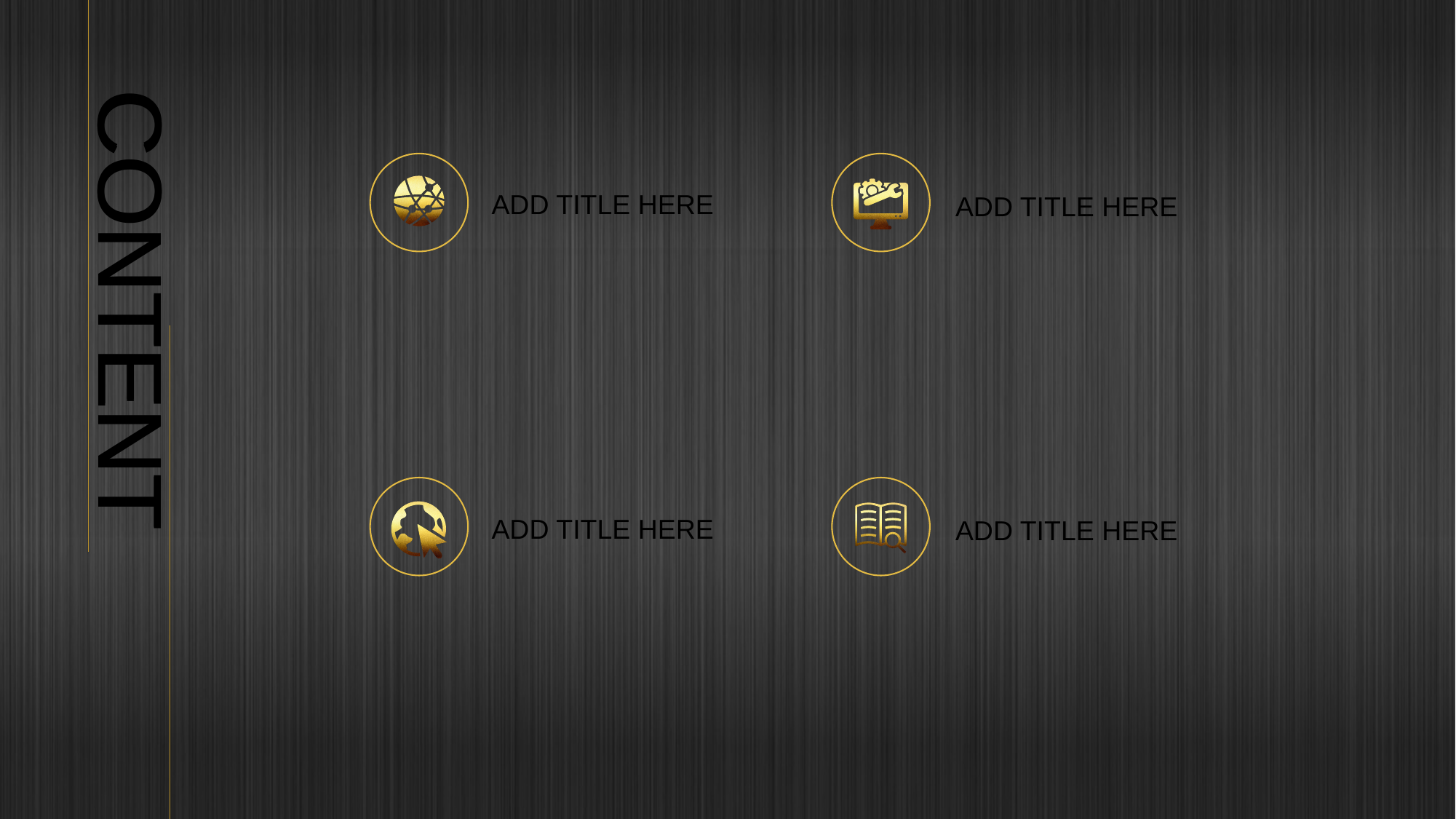

CONTENT
CONTENT

ADD TITLE HERE
ADD TITLE HERE

ADD TITLE HERE
ADD TITLE HERE